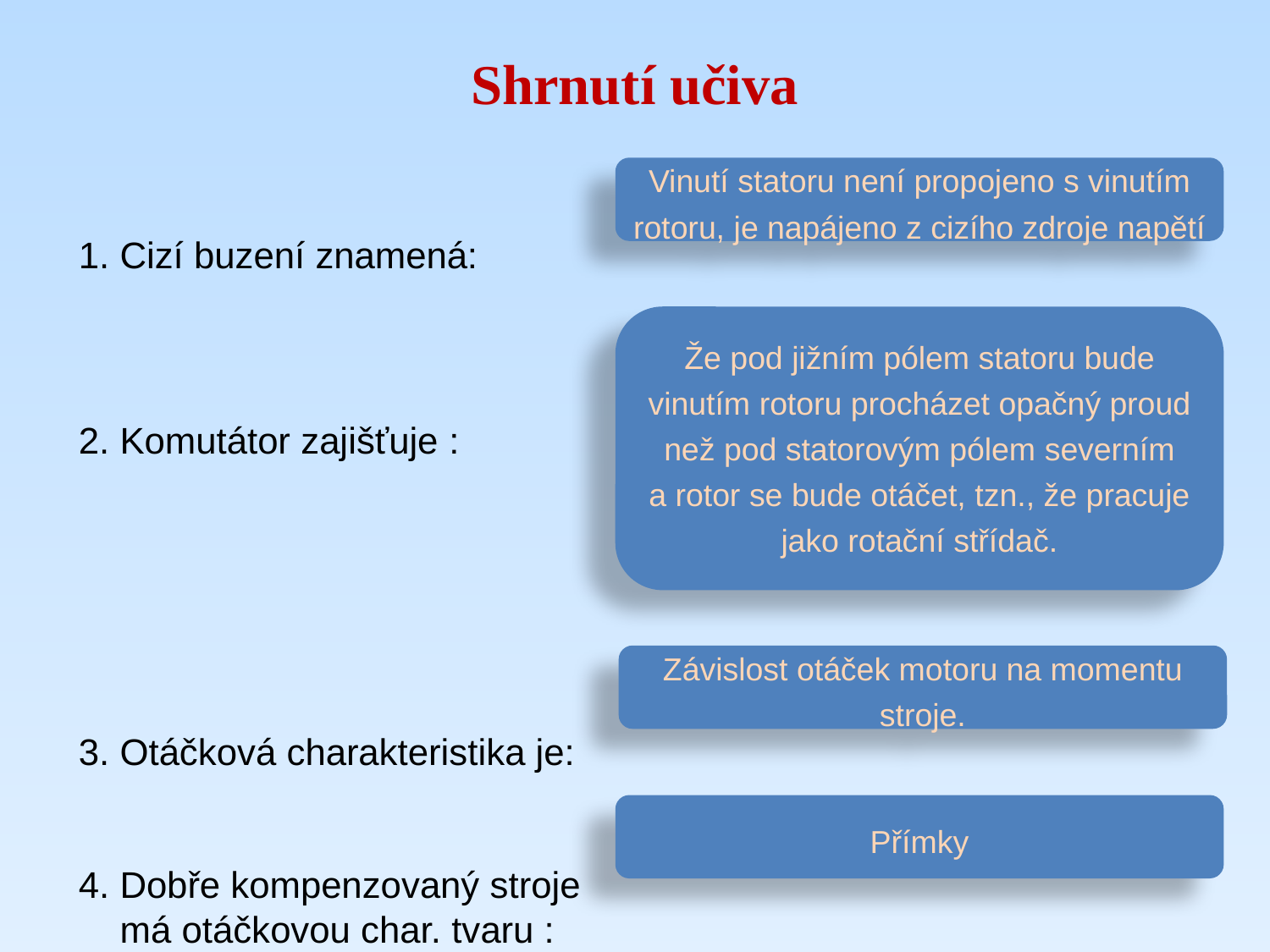

# Shrnutí učiva

1. Cizí buzení znamená:

2. Komutátor zajišťuje :

3. Otáčková charakteristika je:

4. Dobře kompenzovaný stroje
    má otáčkovou char. tvaru :

Vinutí statoru není propojeno s vinutím rotoru, je napájeno z cizího zdroje napětí

Že pod jižním pólem statoru bude vinutím rotoru procházet opačný proud než pod statorovým pólem severním a rotor se bude otáčet, tzn., že pracuje jako rotační střídač.

Závislost otáček motoru na momentu stroje.
Přímky